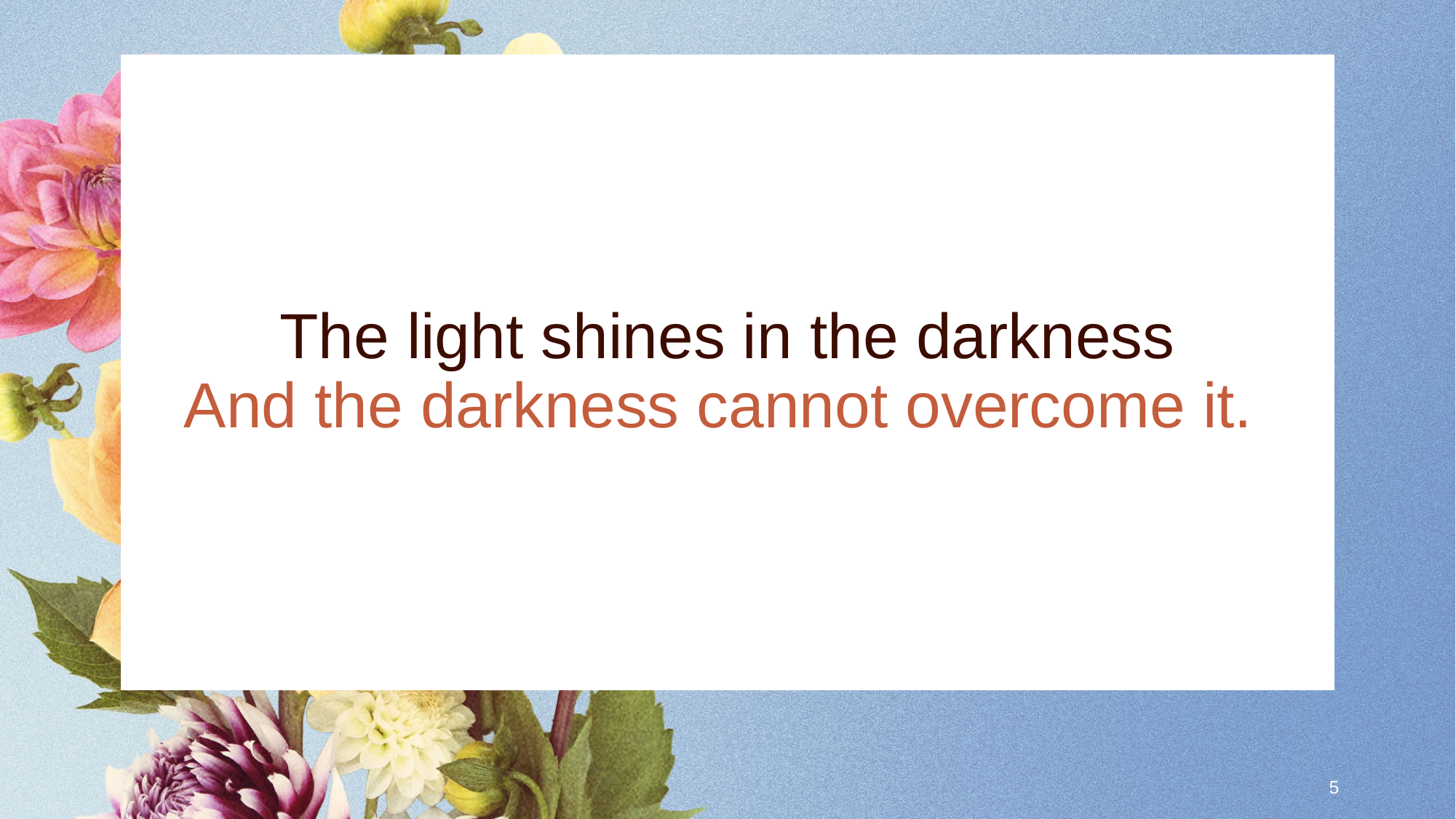

The light shines in the darkness
And the darkness cannot overcome it.
5